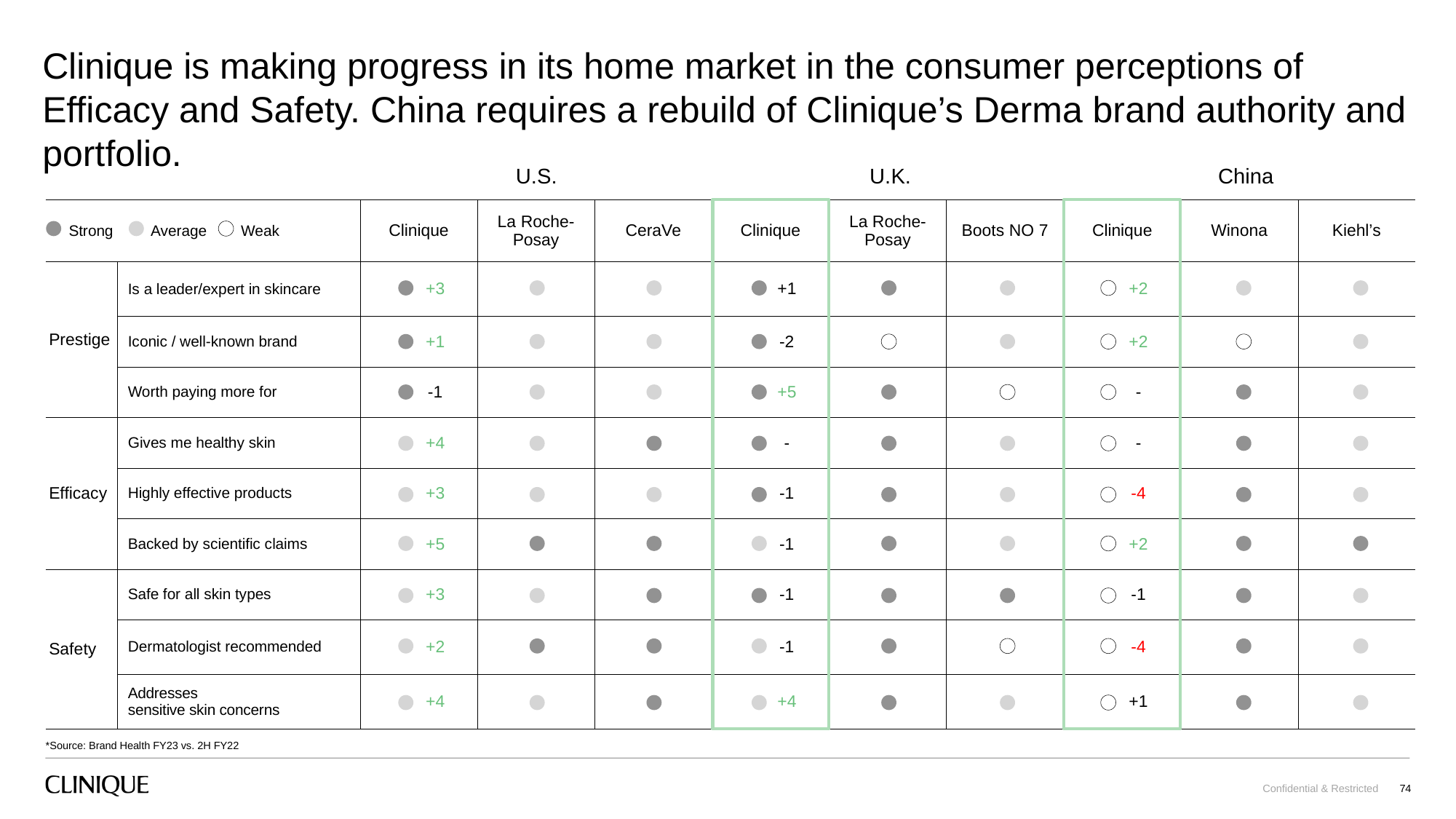

Clinique is making progress in its home market in the consumer perceptions of Efficacy and Safety. China requires a rebuild of Clinique’s Derma brand authority and portfolio.
| U.S. |
| --- |
| U.K. |
| --- |
| China |
| --- |
|  |  | Clinique | La Roche- Posay | CeraVe | Clinique | La Roche- Posay | Boots NO 7 | Clinique | Winona | Kiehl’s |
| --- | --- | --- | --- | --- | --- | --- | --- | --- | --- | --- |
| Prestige | Is a leader/expert in skincare | +3 |  |  | +1 |  |  | +2 |  |  |
|  | Iconic / well-known brand | +1 |  |  | -2 |  |  | +2 |  |  |
|  | Worth paying more for | -1 |  |  | +5 |  |  | - |  |  |
| Efficacy | Gives me healthy skin | +4 |  |  | - |  |  | - |  |  |
|  | Highly effective products | +3 |  |  | -1 |  |  | -4 |  |  |
|  | Backed by scientific claims | +5 |  |  | -1 |  |  | +2 |  |  |
| Safety | Safe for all skin types | +3 |  |  | -1 |  |  | -1 |  |  |
|  | Dermatologist recommended | +2 |  |  | -1 |  |  | -4 |  |  |
|  | Addresses sensitive skin concerns | +4 |  |  | +4 |  |  | +1 |  |  |
Strong
Average
Weak

*Source: Brand Health FY23 vs. 2H FY22
74